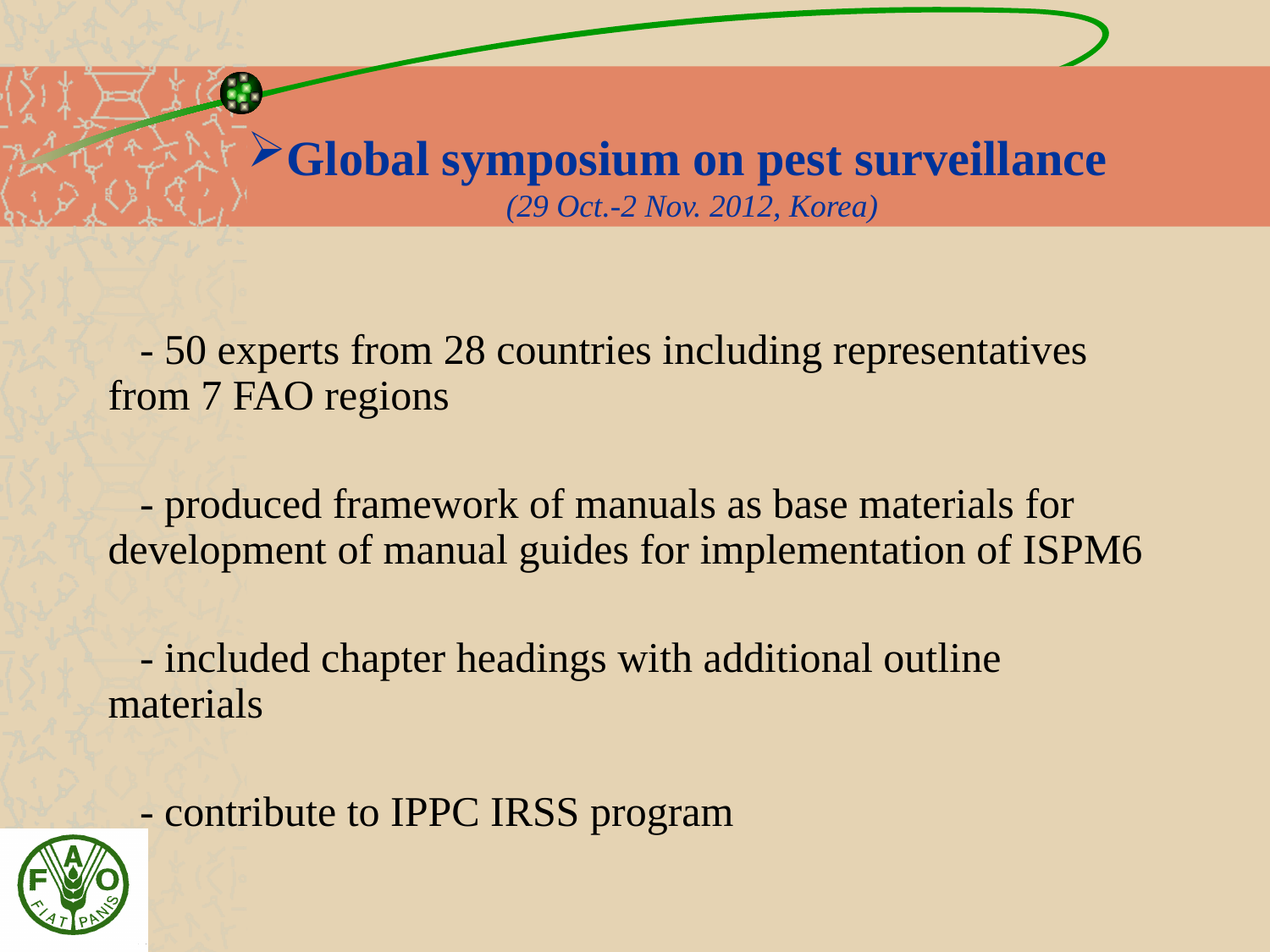

# Global symposium on pest surveillance (29 Oct.-2 Nov. 2012, Korea)

   - 50 experts from 28 countries including representatives from 7 FAO regions

   - produced framework of manuals as base materials for development of manual guides for implementation of ISPM6

   - included chapter headings with additional outline materials

   - contribute to IPPC IRSS program